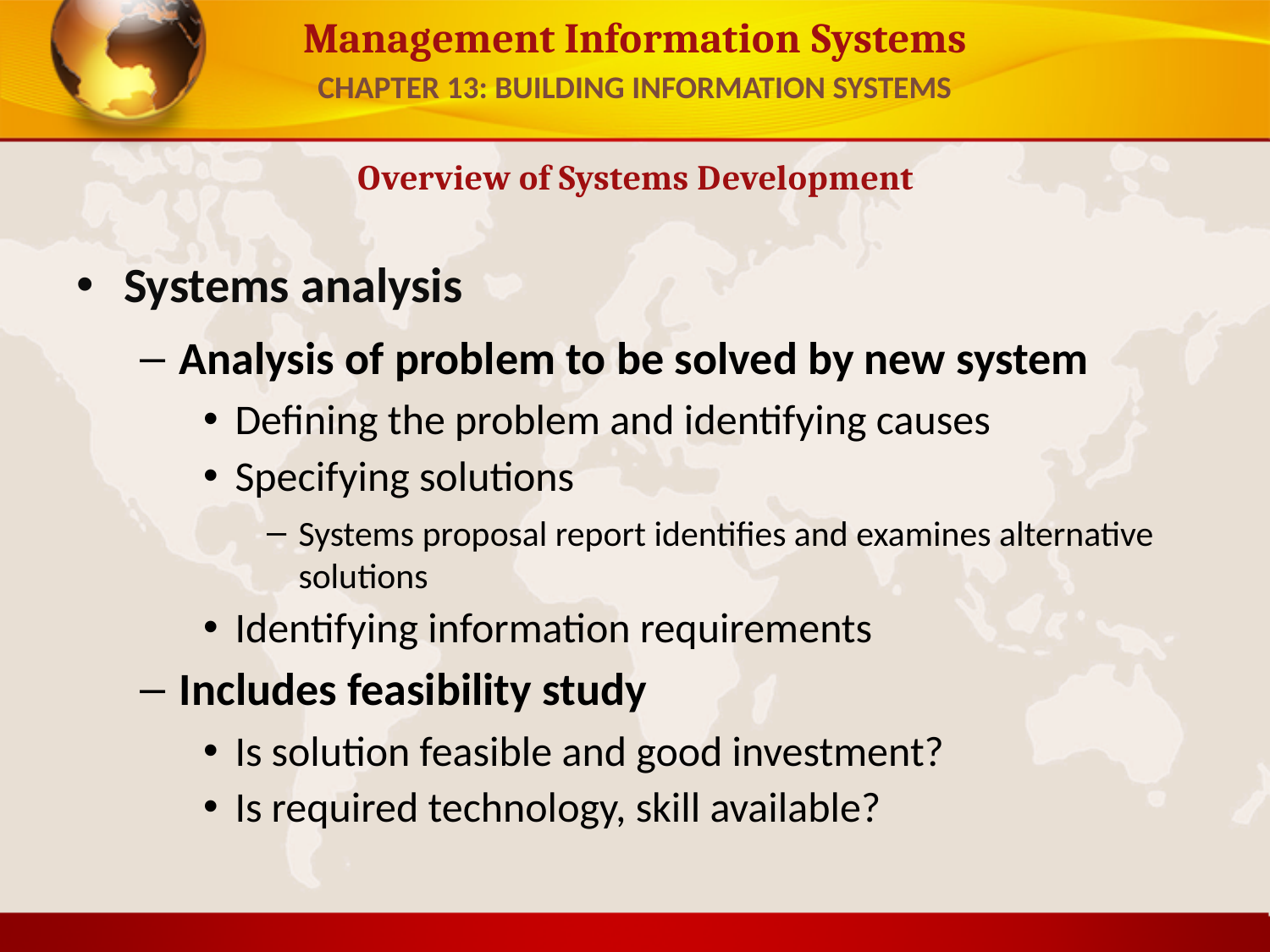

# CHAPTER 13: BUILDING INFORMATION SYSTEMS
Overview of Systems Development
Systems analysis
Analysis of problem to be solved by new system
Defining the problem and identifying causes
Specifying solutions
Systems proposal report identifies and examines alternative solutions
Identifying information requirements
Includes feasibility study
Is solution feasible and good investment?
Is required technology, skill available?